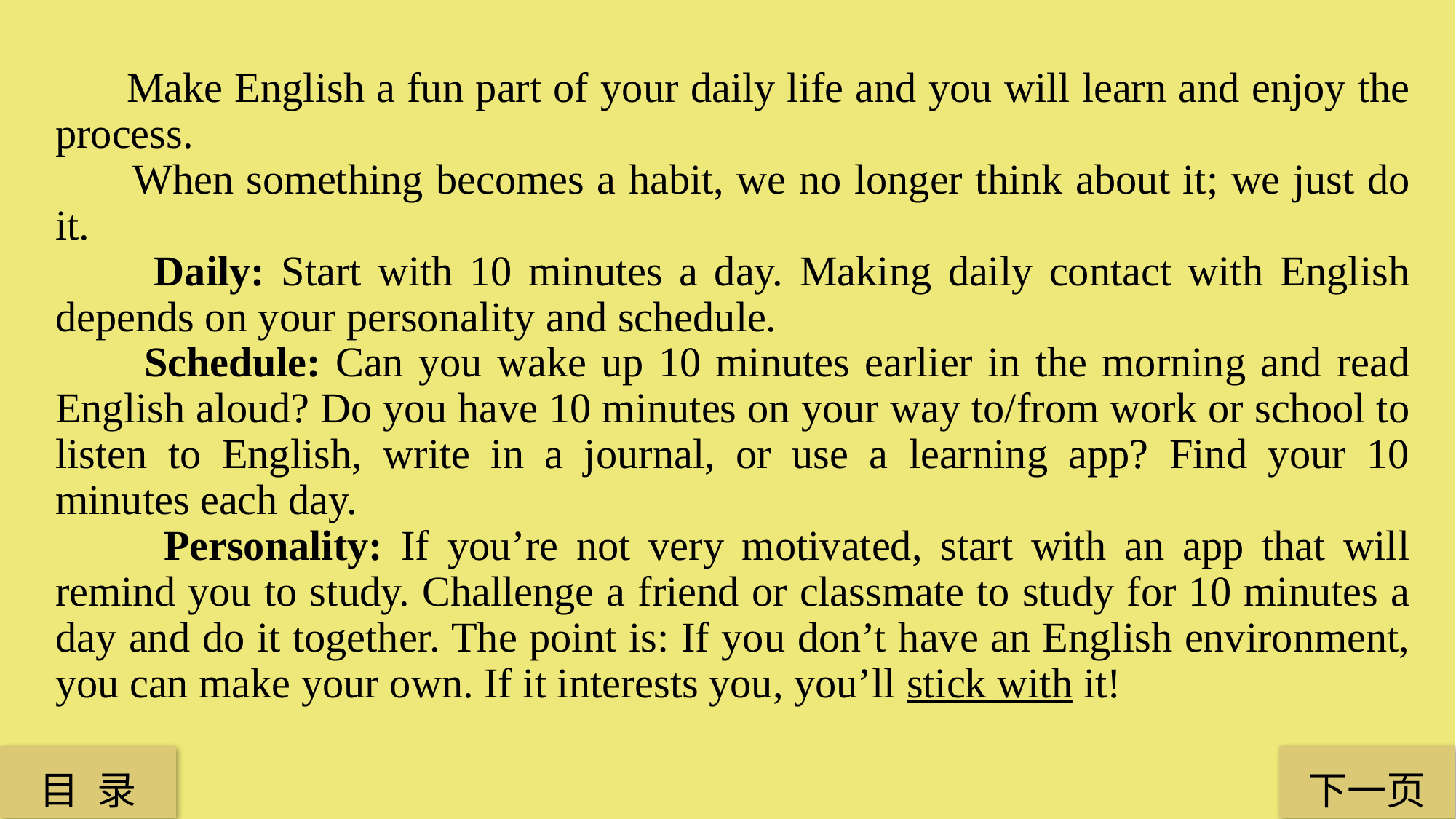

Make English a fun part of your daily life and you will learn and enjoy the process.
      When something becomes a habit, we no longer think about it; we just do it.
      Daily: Start with 10 minutes a day. Making daily contact with English depends on your personality and schedule.
      Schedule: Can you wake up 10 minutes earlier in the morning and read English aloud? Do you have 10 minutes on your way to/from work or school to listen to English, write in a journal, or use a learning app? Find your 10 minutes each day.
      Personality: If you’re not very motivated, start with an app that will remind you to study. Challenge a friend or classmate to study for 10 minutes a day and do it together. The point is: If you don’t have an English environment, you can make your own. If it interests you, you’ll stick with it!